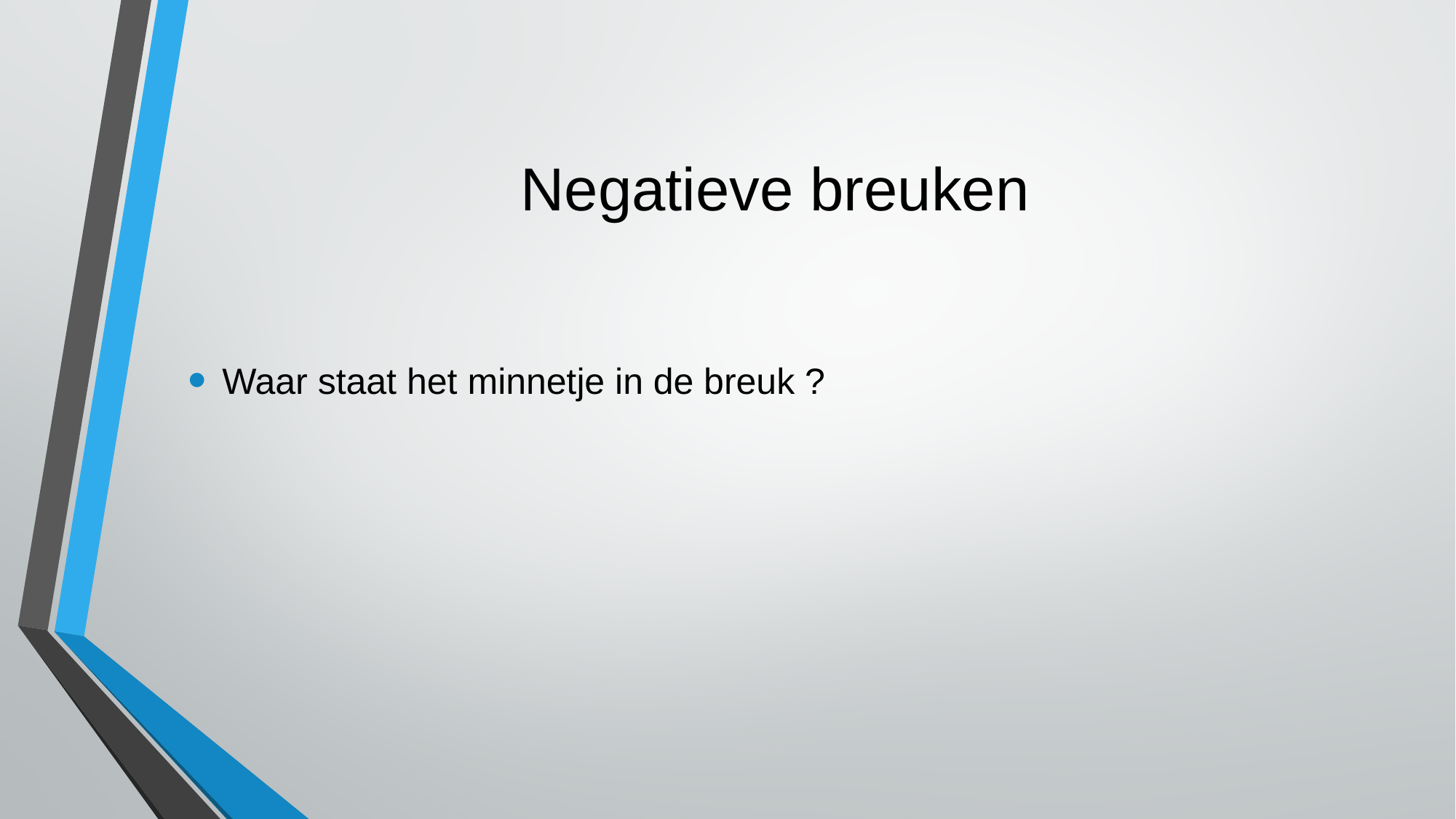

# Negatieve breuken
Waar staat het minnetje in de breuk ?